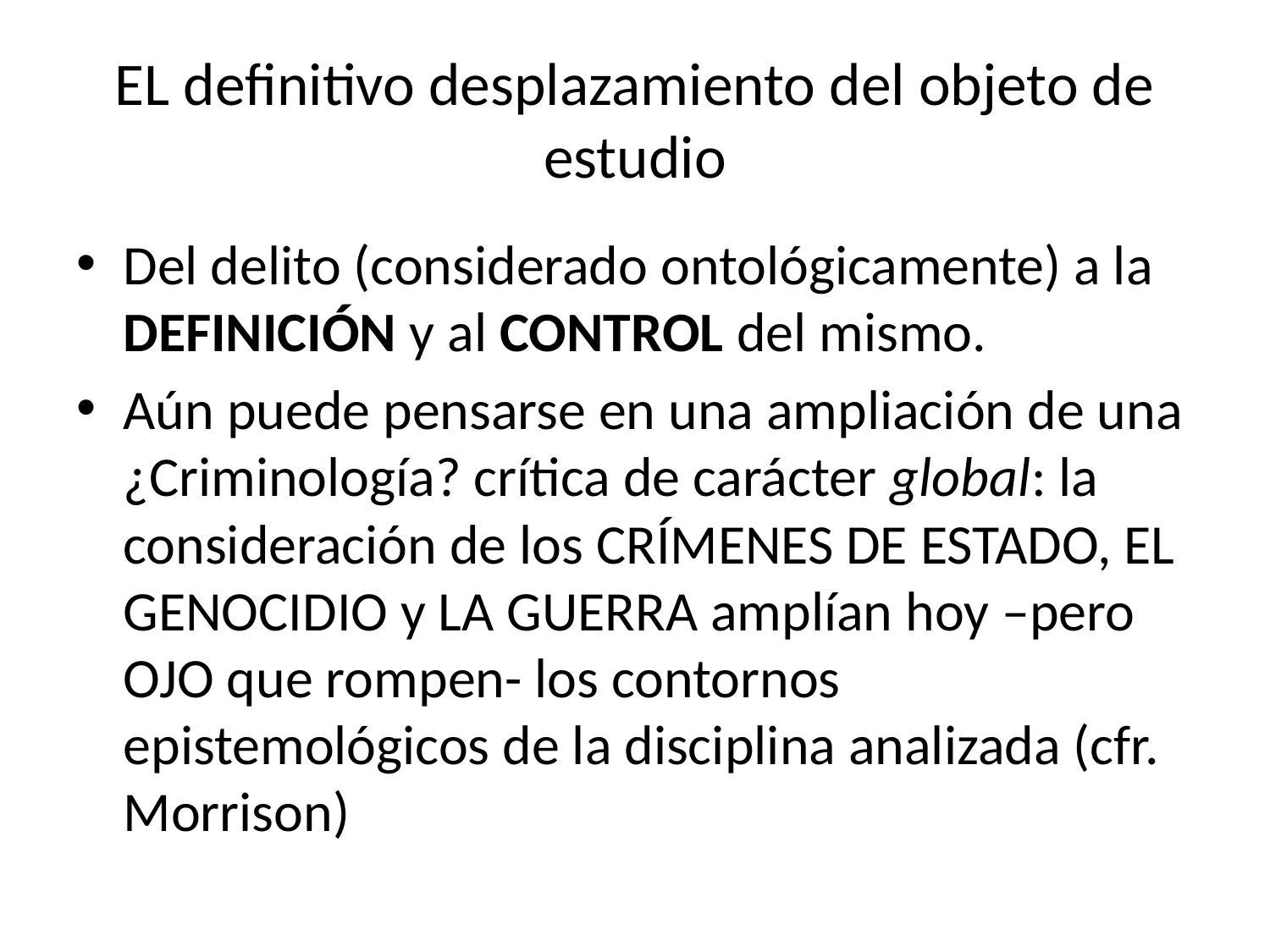

# EL definitivo desplazamiento del objeto de estudio
Del delito (considerado ontológicamente) a la DEFINICIÓN y al CONTROL del mismo.
Aún puede pensarse en una ampliación de una ¿Criminología? crítica de carácter global: la consideración de los CRÍMENES DE ESTADO, EL GENOCIDIO y LA GUERRA amplían hoy –pero OJO que rompen- los contornos epistemológicos de la disciplina analizada (cfr. Morrison)